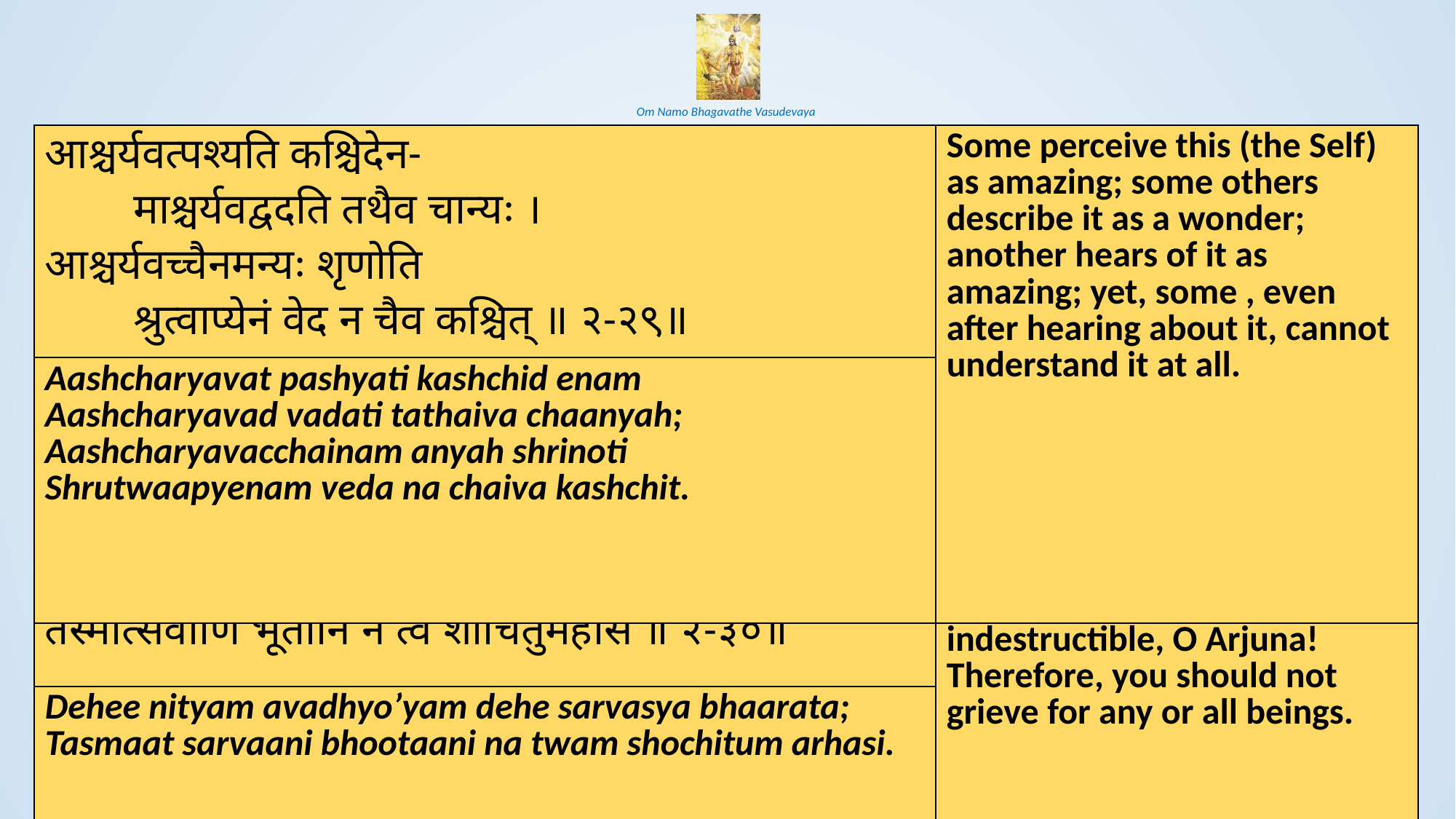

# Om Namo Bhagavathe Vasudevaya
| आश्चर्यवत्पश्यति कश्चिदेन- माश्चर्यवद्वदति तथैव चान्यः । आश्चर्यवच्चैनमन्यः श‍ृणोति श्रुत्वाप्येनं वेद न चैव कश्चित् ॥ २-२९॥ | Some perceive this (the Self) as amazing; some others describe it as a wonder; another hears of it as amazing; yet, some , even after hearing about it, cannot understand it at all. |
| --- | --- |
| Aashcharyavat pashyati kashchid enam Aashcharyavad vadati tathaiva chaanyah; Aashcharyavacchainam anyah shrinoti Shrutwaapyenam veda na chaiva kashchit. |  |
| देही नित्यमवध्योऽयं देहे सर्वस्य भारत । तस्मात्सर्वाणि भूतानि न त्वं शोचितुमर्हसि ॥ २-३०॥ | This, the Indweller in the body of everyone, is eternal, indestructible, O Arjuna! Therefore, you should not grieve for any or all beings. |
| --- | --- |
| Dehee nityam avadhyo’yam dehe sarvasya bhaarata; Tasmaat sarvaani bhootaani na twam shochitum arhasi. |  |